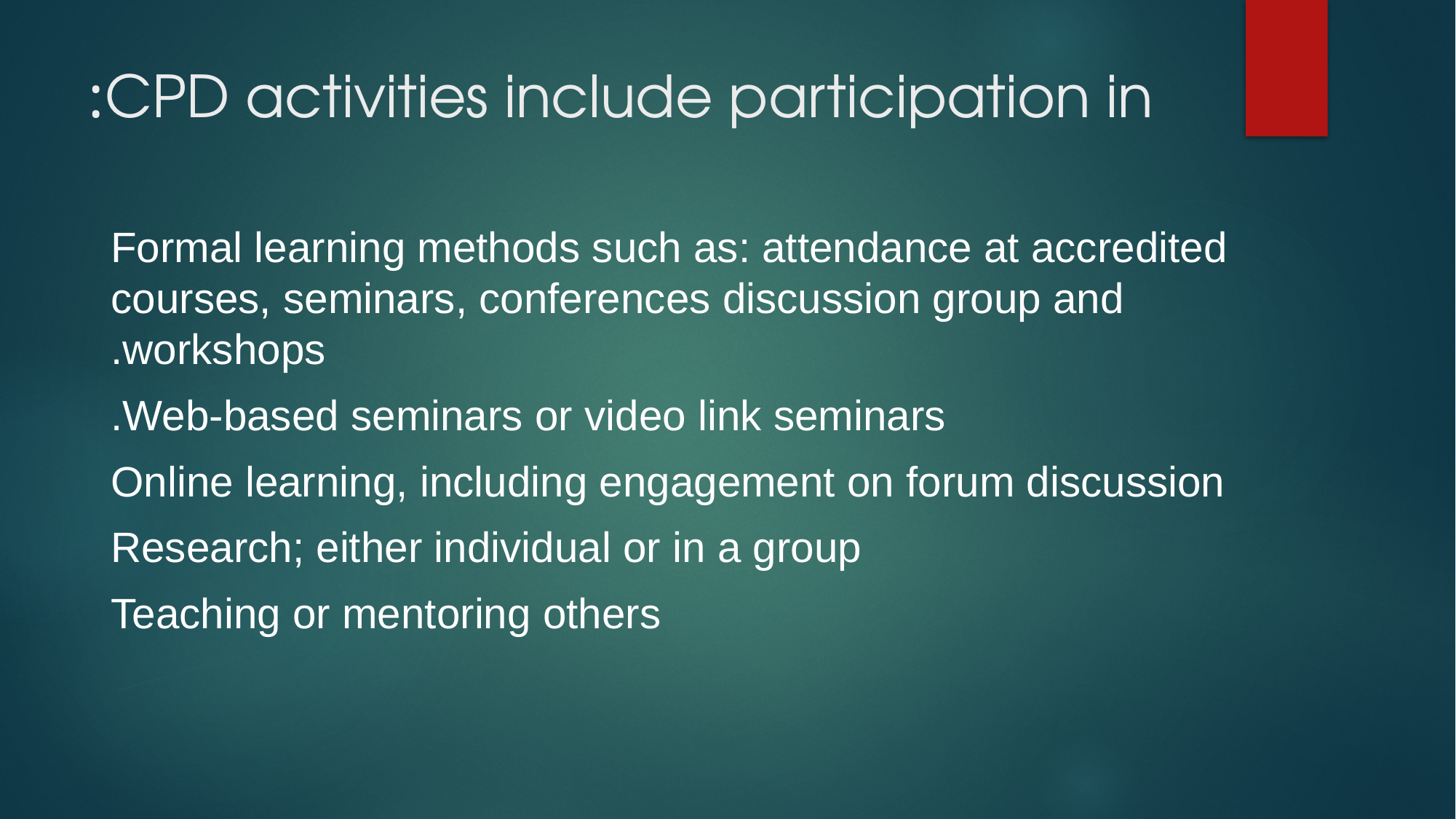

# CPD activities include participation in:
Formal learning methods such as: attendance at accredited courses, seminars, conferences discussion group and workshops.
Web-based seminars or video link seminars.
Online learning, including engagement on forum discussion
Research; either individual or in a group
Teaching or mentoring others